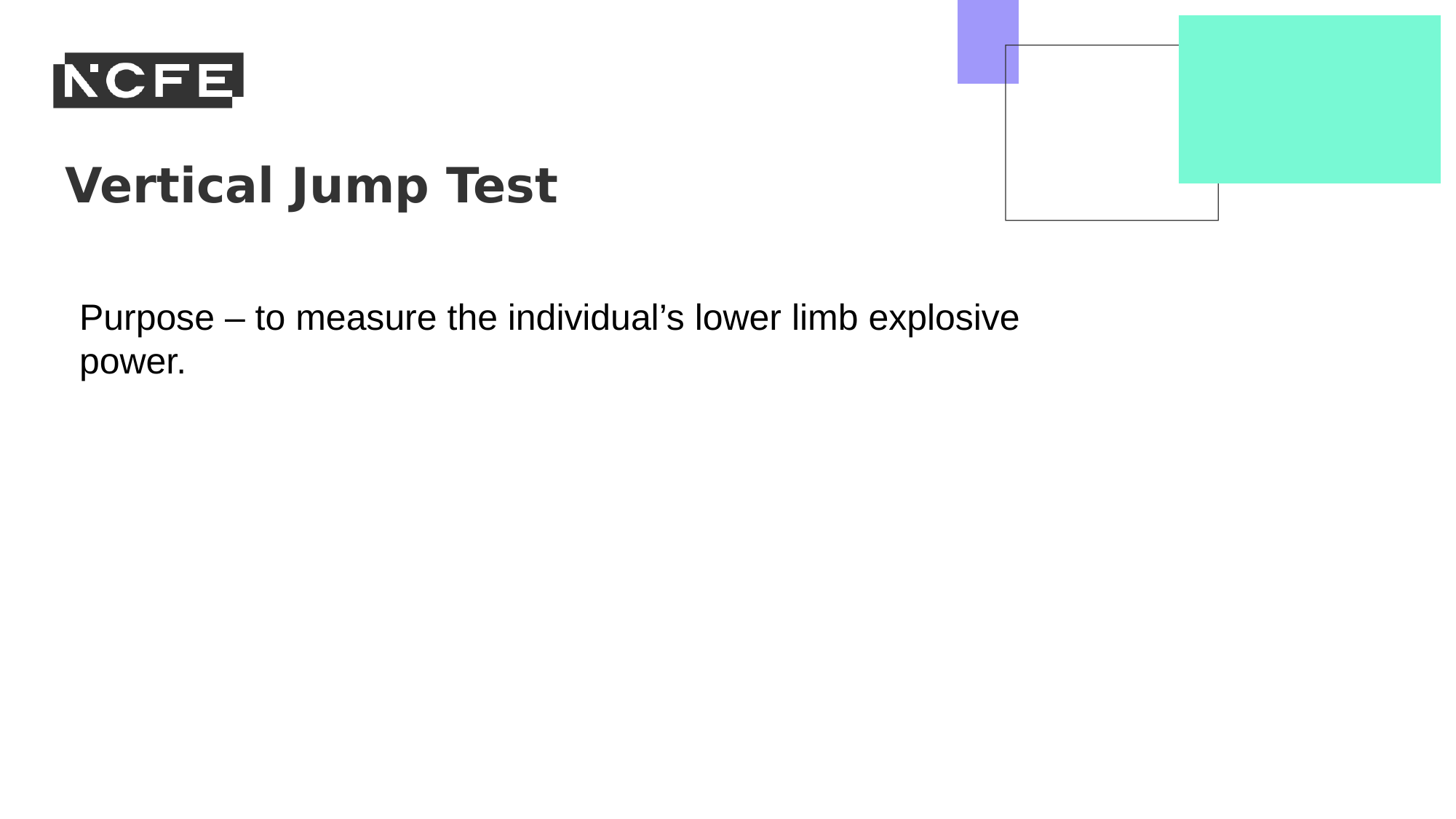

Vertical Jump Test
Purpose – to measure the individual’s lower limb explosive power.